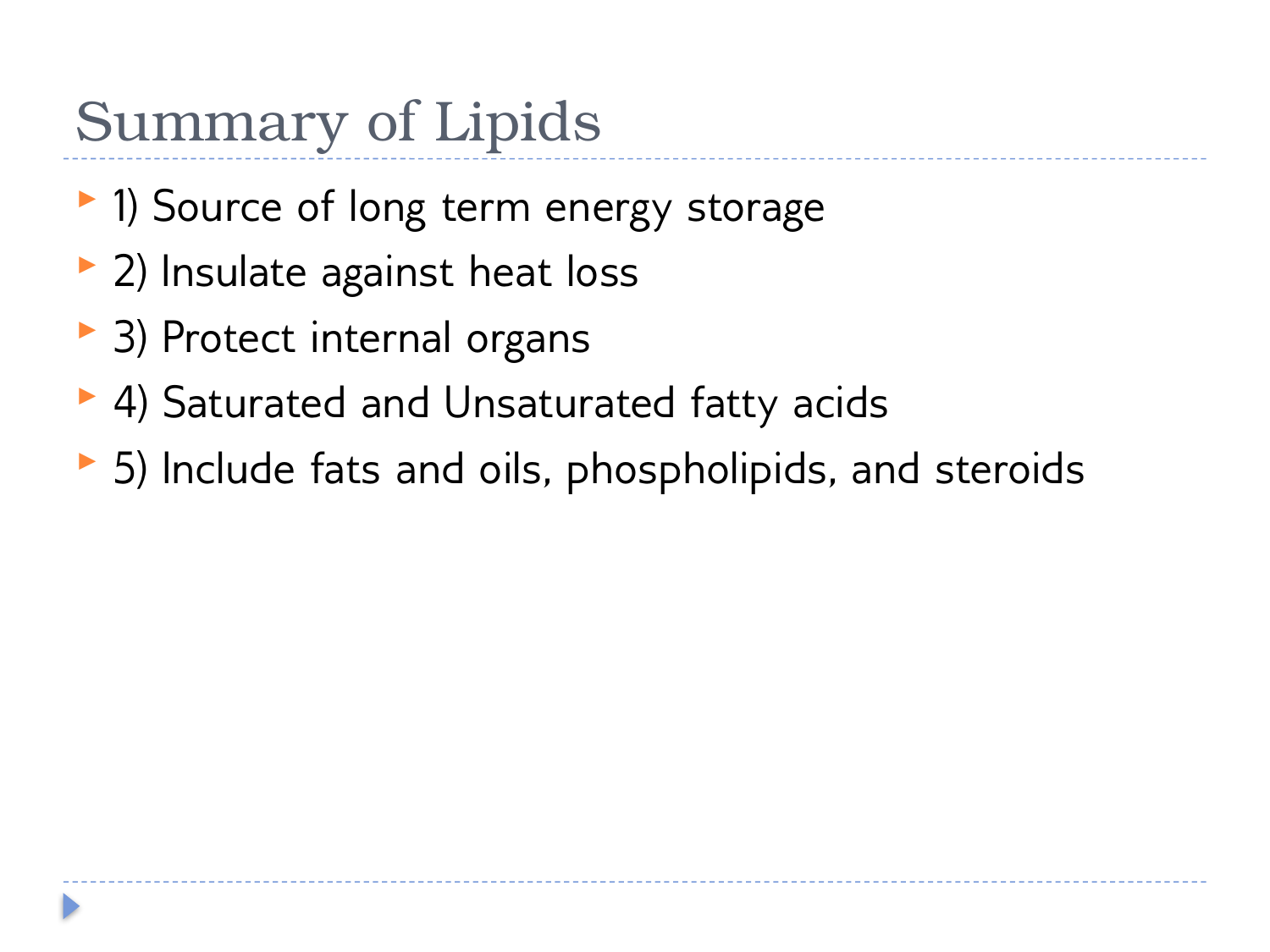

# Summary of Lipids
1) Source of long term energy storage
2) Insulate against heat loss
3) Protect internal organs
4) Saturated and Unsaturated fatty acids
5) Include fats and oils, phospholipids, and steroids